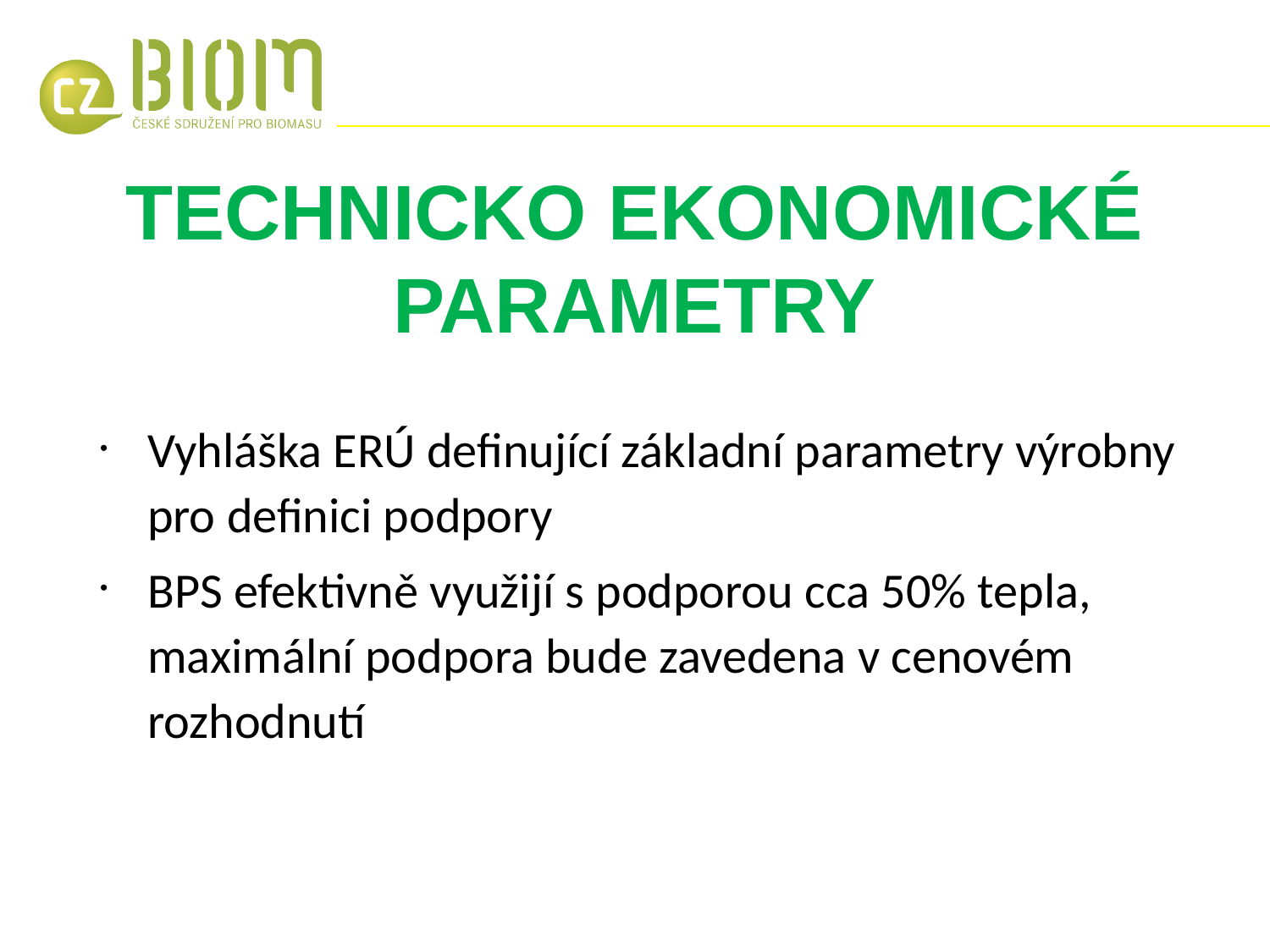

# TECHNICKO EKONOMICKÉ PARAMETRY
Vyhláška ERÚ definující základní parametry výrobny pro definici podpory
BPS efektivně využijí s podporou cca 50% tepla, maximální podpora bude zavedena v cenovém rozhodnutí